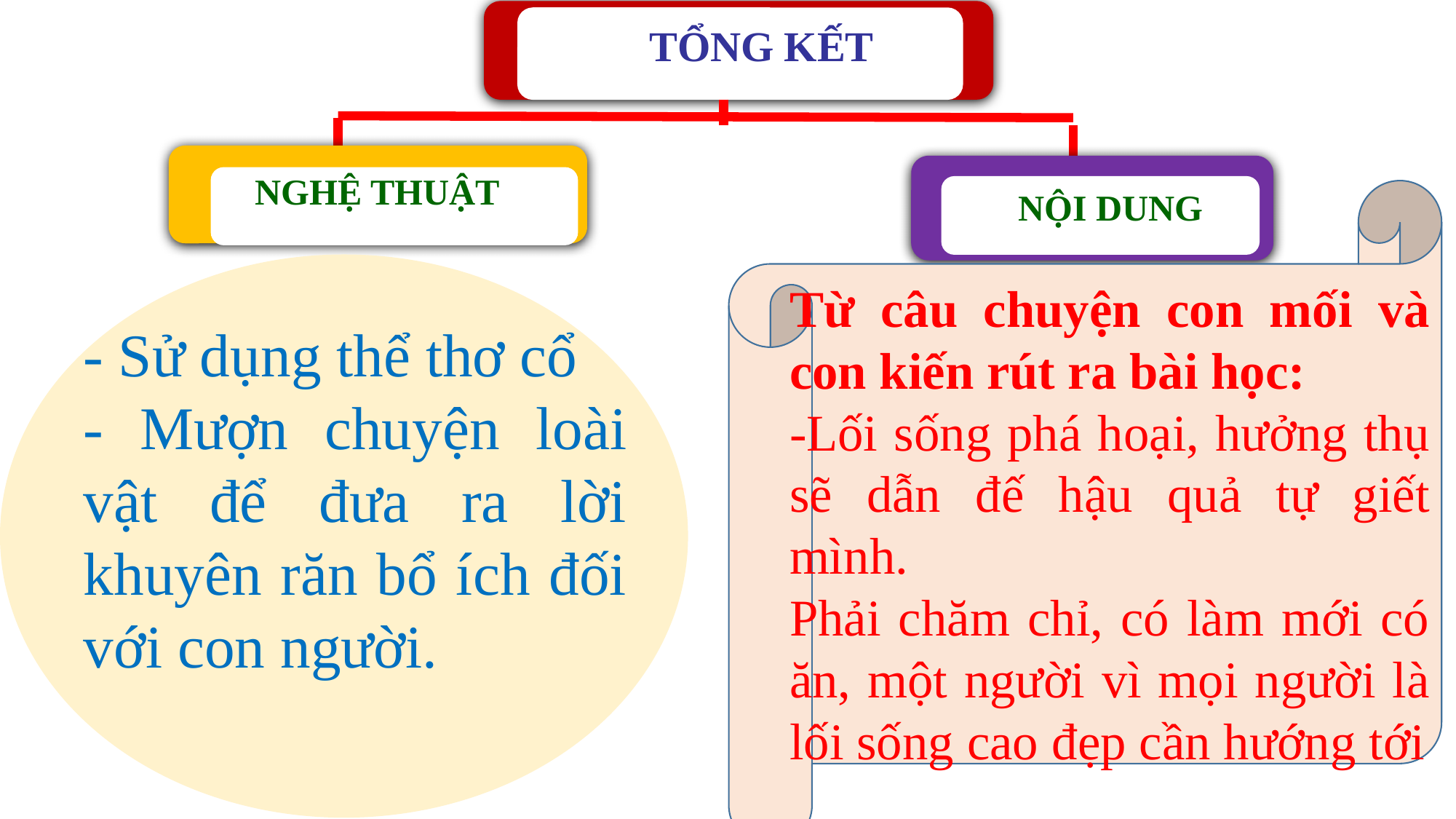

TỔNG KẾT

 NGHỆ THUẬT

NỘI DUNG

Từ câu chuyện con mối và con kiến rút ra bài học:
-Lối sống phá hoại, hưởng thụ sẽ dẫn đế hậu quả tự giết mình.
Phải chăm chỉ, có làm mới có ăn, một người vì mọi người là lối sống cao đẹp cần hướng tới
- Sử dụng thể thơ cổ
- Mượn chuyện loài vật để đưa ra lời khuyên răn bổ ích đối với con người.

.